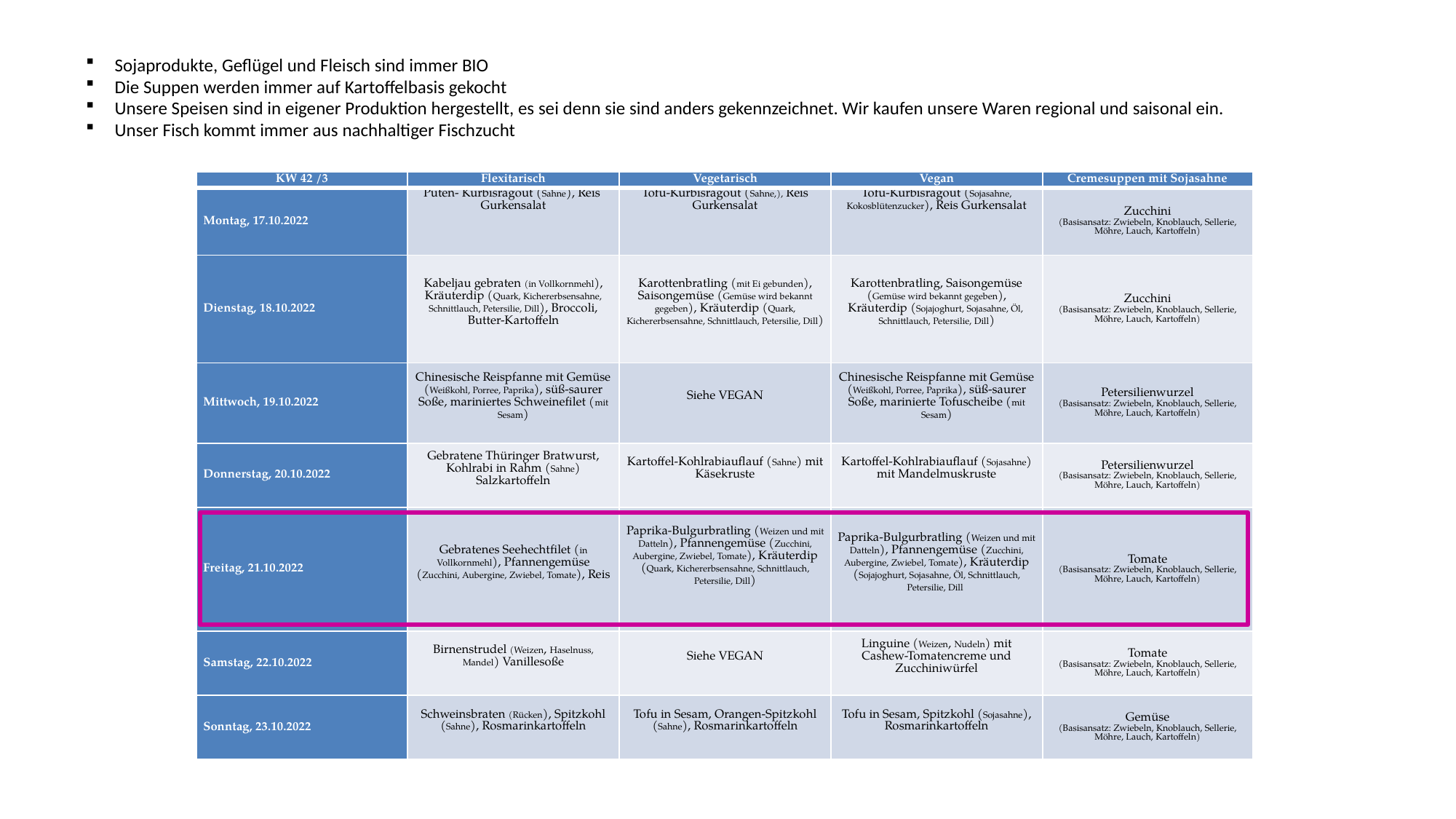

Sojaprodukte, Geflügel und Fleisch sind immer BIO
  Die Suppen werden immer auf Kartoffelbasis gekocht
  Unsere Speisen sind in eigener Produktion hergestellt, es sei denn sie sind anders gekennzeichnet. Wir kaufen unsere Waren regional und saisonal ein.
  Unser Fisch kommt immer aus nachhaltiger Fischzucht

| KW 42 /3 | Flexitarisch | Vegetarisch | Vegan | Cremesuppen mit Sojasahne |
| --- | --- | --- | --- | --- |
| Montag, 17.10.2022 | Puten- Kürbisragout (Sahne), Reis Gurkensalat | Tofu-Kürbisragout (Sahne,), Reis Gurkensalat | Tofu-Kürbisragout (Sojasahne, Kokosblütenzucker), Reis Gurkensalat | Zucchini (Basisansatz: Zwiebeln, Knoblauch, Sellerie, Möhre, Lauch, Kartoffeln) |
| Dienstag, 18.10.2022 | Kabeljau gebraten (in Vollkornmehl), Kräuterdip (Quark, Kichererbsensahne, Schnittlauch, Petersilie, Dill), Broccoli, Butter-Kartoffeln | Karottenbratling (mit Ei gebunden), Saisongemüse (Gemüse wird bekannt gegeben), Kräuterdip (Quark, Kichererbsensahne, Schnittlauch, Petersilie, Dill) | Karottenbratling, Saisongemüse (Gemüse wird bekannt gegeben), Kräuterdip (Sojajoghurt, Sojasahne, Öl, Schnittlauch, Petersilie, Dill) | Zucchini (Basisansatz: Zwiebeln, Knoblauch, Sellerie, Möhre, Lauch, Kartoffeln) |
| Mittwoch, 19.10.2022 | Chinesische Reispfanne mit Gemüse (Weißkohl, Porree, Paprika), süß-saurer Soße, mariniertes Schweinefilet (mit Sesam) | Siehe VEGAN | Chinesische Reispfanne mit Gemüse (Weißkohl, Porree, Paprika), süß-saurer Soße, marinierte Tofuscheibe (mit Sesam) | Petersilienwurzel (Basisansatz: Zwiebeln, Knoblauch, Sellerie, Möhre, Lauch, Kartoffeln) |
| Donnerstag, 20.10.2022 | Gebratene Thüringer Bratwurst, Kohlrabi in Rahm (Sahne) Salzkartoffeln | Kartoffel-Kohlrabiauflauf (Sahne) mit Käsekruste | Kartoffel-Kohlrabiauflauf (Sojasahne) mit Mandelmuskruste | Petersilienwurzel (Basisansatz: Zwiebeln, Knoblauch, Sellerie, Möhre, Lauch, Kartoffeln) |
| Freitag, 21.10.2022 | Gebratenes Seehechtfilet (in Vollkornmehl), Pfannengemüse (Zucchini, Aubergine, Zwiebel, Tomate), Reis | Paprika-Bulgurbratling (Weizen und mit Datteln), Pfannengemüse (Zucchini, Aubergine, Zwiebel, Tomate), Kräuterdip (Quark, Kichererbsensahne, Schnittlauch, Petersilie, Dill) | Paprika-Bulgurbratling (Weizen und mit Datteln), Pfannengemüse (Zucchini, Aubergine, Zwiebel, Tomate), Kräuterdip (Sojajoghurt, Sojasahne, Öl, Schnittlauch, Petersilie, Dill | Tomate (Basisansatz: Zwiebeln, Knoblauch, Sellerie, Möhre, Lauch, Kartoffeln) |
| Samstag, 22.10.2022 | Birnenstrudel (Weizen, Haselnuss, Mandel) Vanillesoße | Siehe VEGAN | Linguine (Weizen, Nudeln) mit Cashew-Tomatencreme und Zucchiniwürfel | Tomate (Basisansatz: Zwiebeln, Knoblauch, Sellerie, Möhre, Lauch, Kartoffeln) |
| Sonntag, 23.10.2022 | Schweinsbraten (Rücken), Spitzkohl (Sahne), Rosmarinkartoffeln | Tofu in Sesam, Orangen-Spitzkohl (Sahne), Rosmarinkartoffeln | Tofu in Sesam, Spitzkohl (Sojasahne), Rosmarinkartoffeln | Gemüse (Basisansatz: Zwiebeln, Knoblauch, Sellerie, Möhre, Lauch, Kartoffeln) |